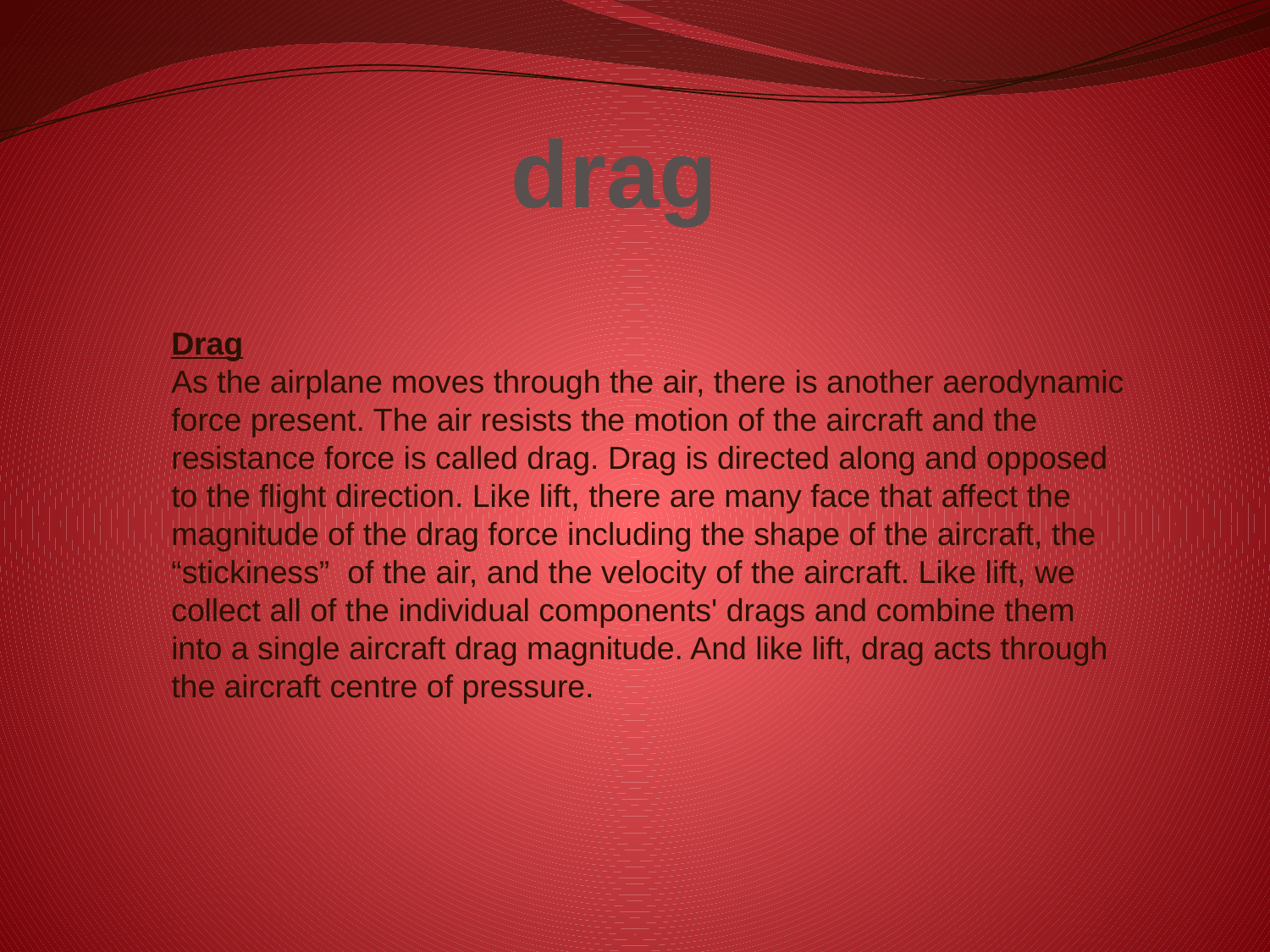

drag
Drag
As the airplane moves through the air, there is another aerodynamic force present. The air resists the motion of the aircraft and the resistance force is called drag. Drag is directed along and opposed to the flight direction. Like lift, there are many face that affect the magnitude of the drag force including the shape of the aircraft, the “stickiness”  of the air, and the velocity of the aircraft. Like lift, we collect all of the individual components' drags and combine them into a single aircraft drag magnitude. And like lift, drag acts through the aircraft centre of pressure.